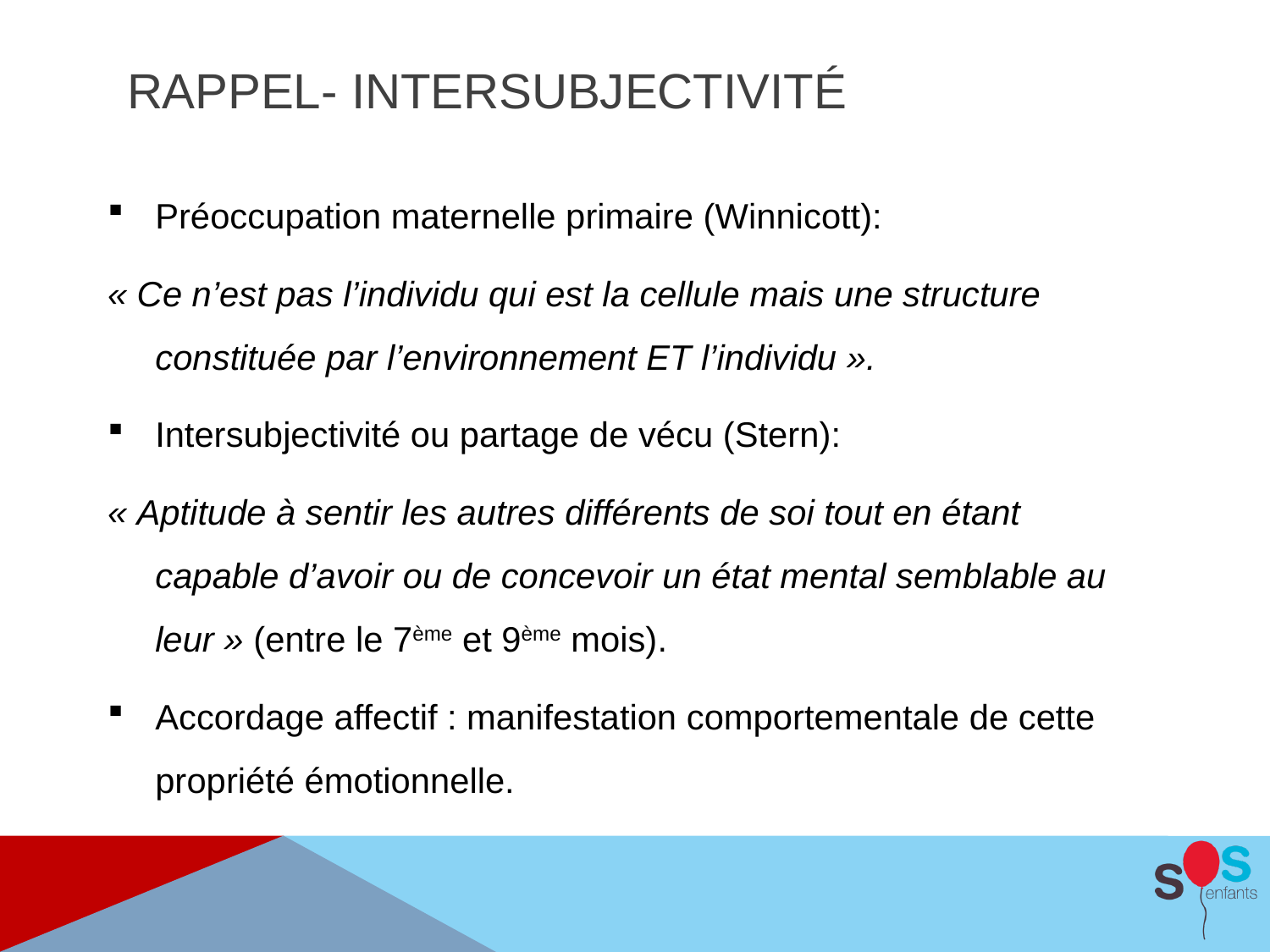

# Rappel- Intersubjectivité
Préoccupation maternelle primaire (Winnicott):
« Ce n’est pas l’individu qui est la cellule mais une structure constituée par l’environnement ET l’individu ».
Intersubjectivité ou partage de vécu (Stern):
« Aptitude à sentir les autres différents de soi tout en étant capable d’avoir ou de concevoir un état mental semblable au leur » (entre le 7ème et 9ème mois).
Accordage affectif : manifestation comportementale de cette propriété émotionnelle.